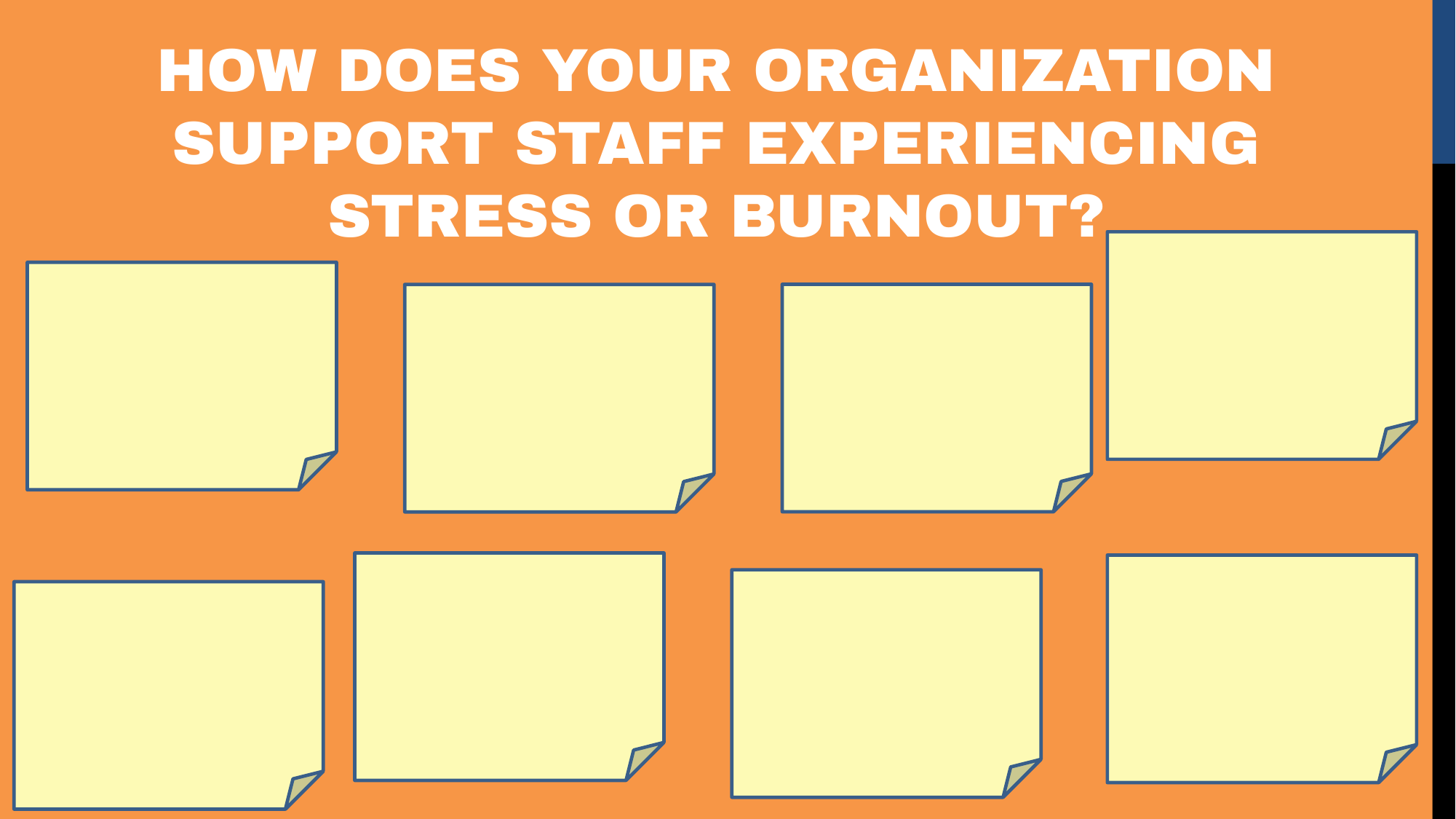

HOW DOES YOUR ORGANIZATION SUPPORT STAFF EXPERIENCING STRESS OR BURNOUT?